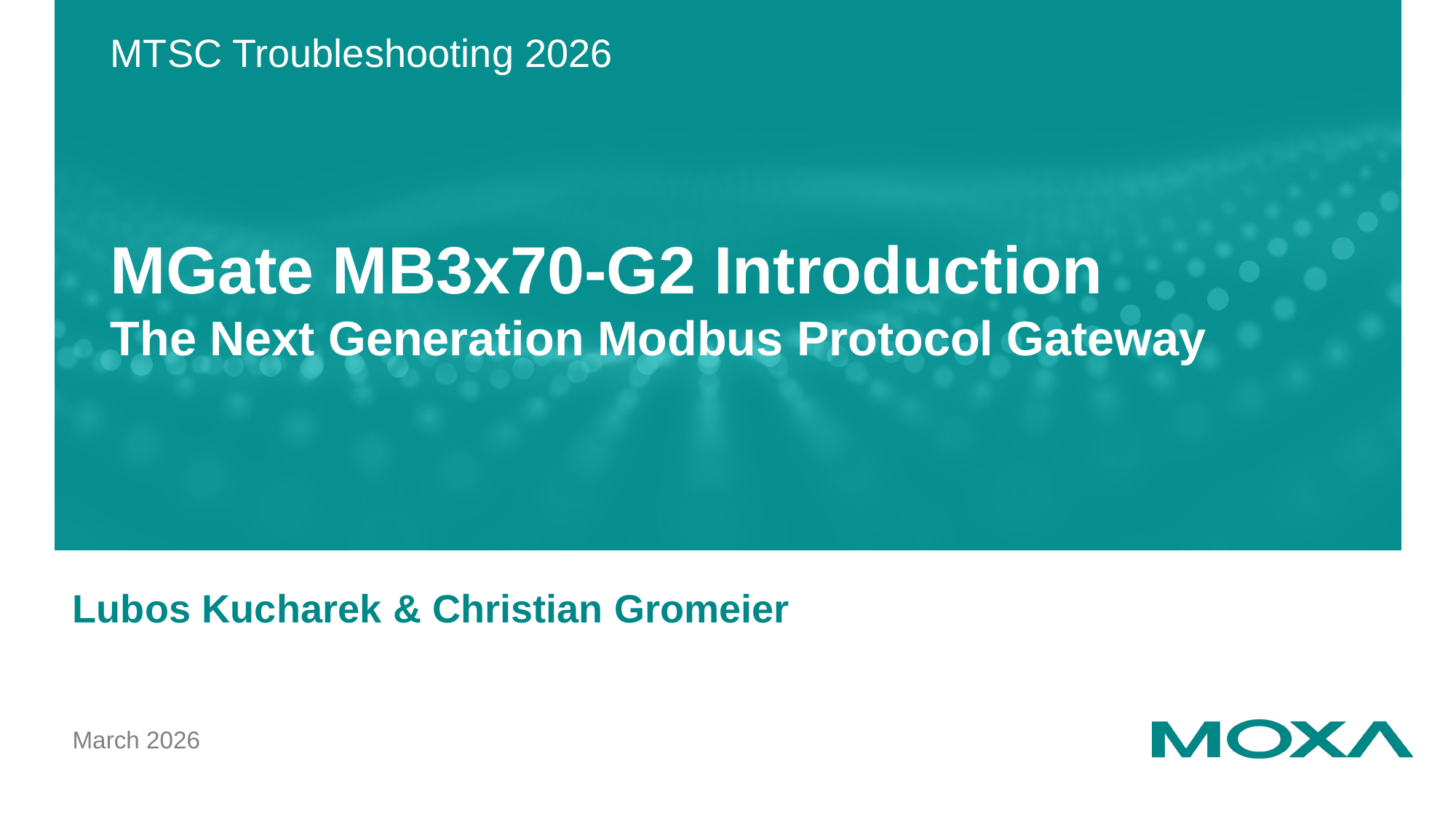

MTSC Troubleshooting 2026
MGate MB3x70-G2 Introduction
The Next Generation Modbus Protocol Gateway

Lubos Kucharek & Christian Gromeier
March 2026